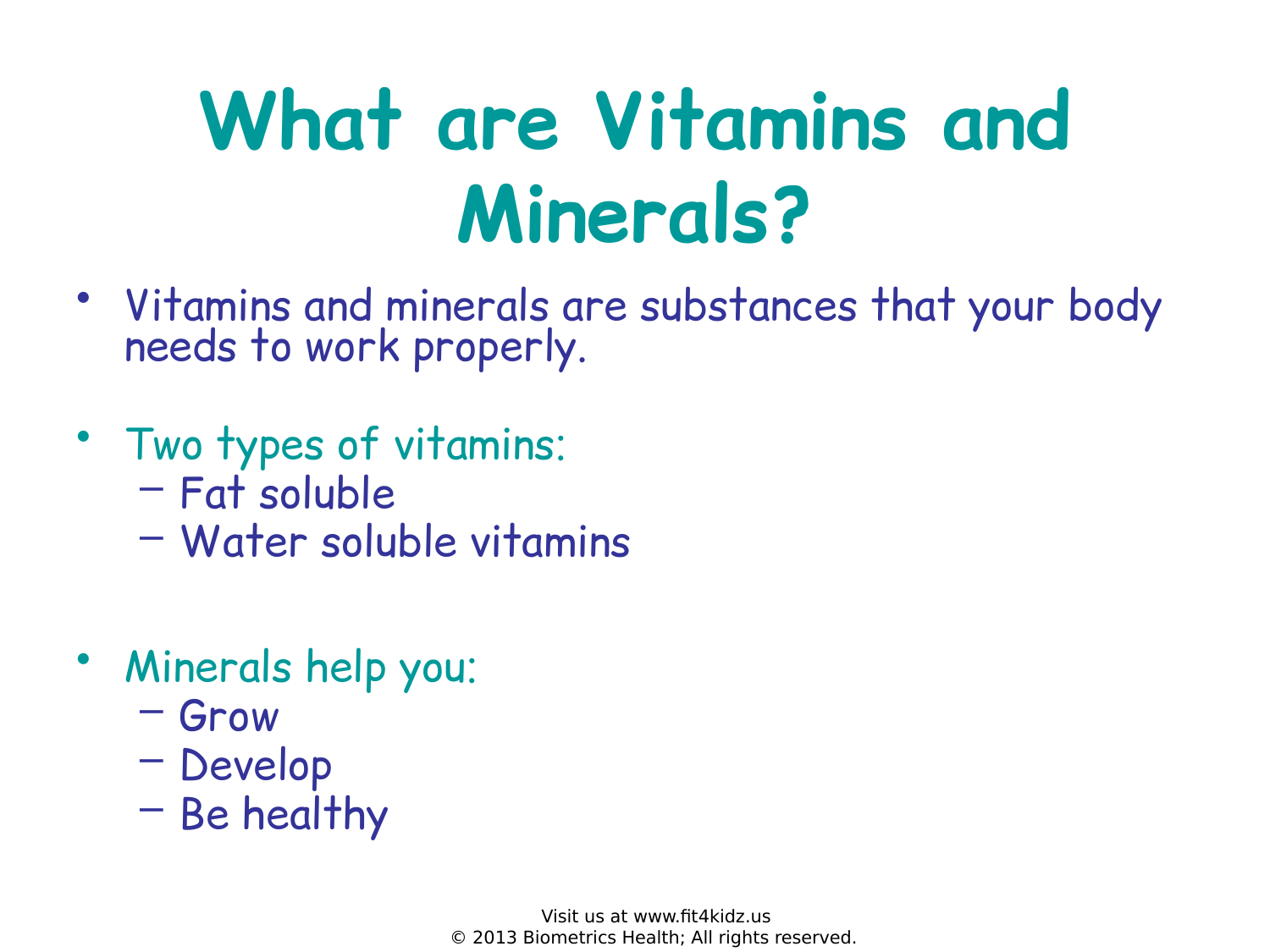

# What are Vitamins and Minerals?

Vitamins and minerals are substances that your body needs to work properly.

Two types of vitamins:
Fat soluble
Water soluble vitamins

Minerals help you:
Grow
Develop
Be healthy

Visit us at www.fit4kidz.us
© 2013 Biometrics Health; All rights reserved.